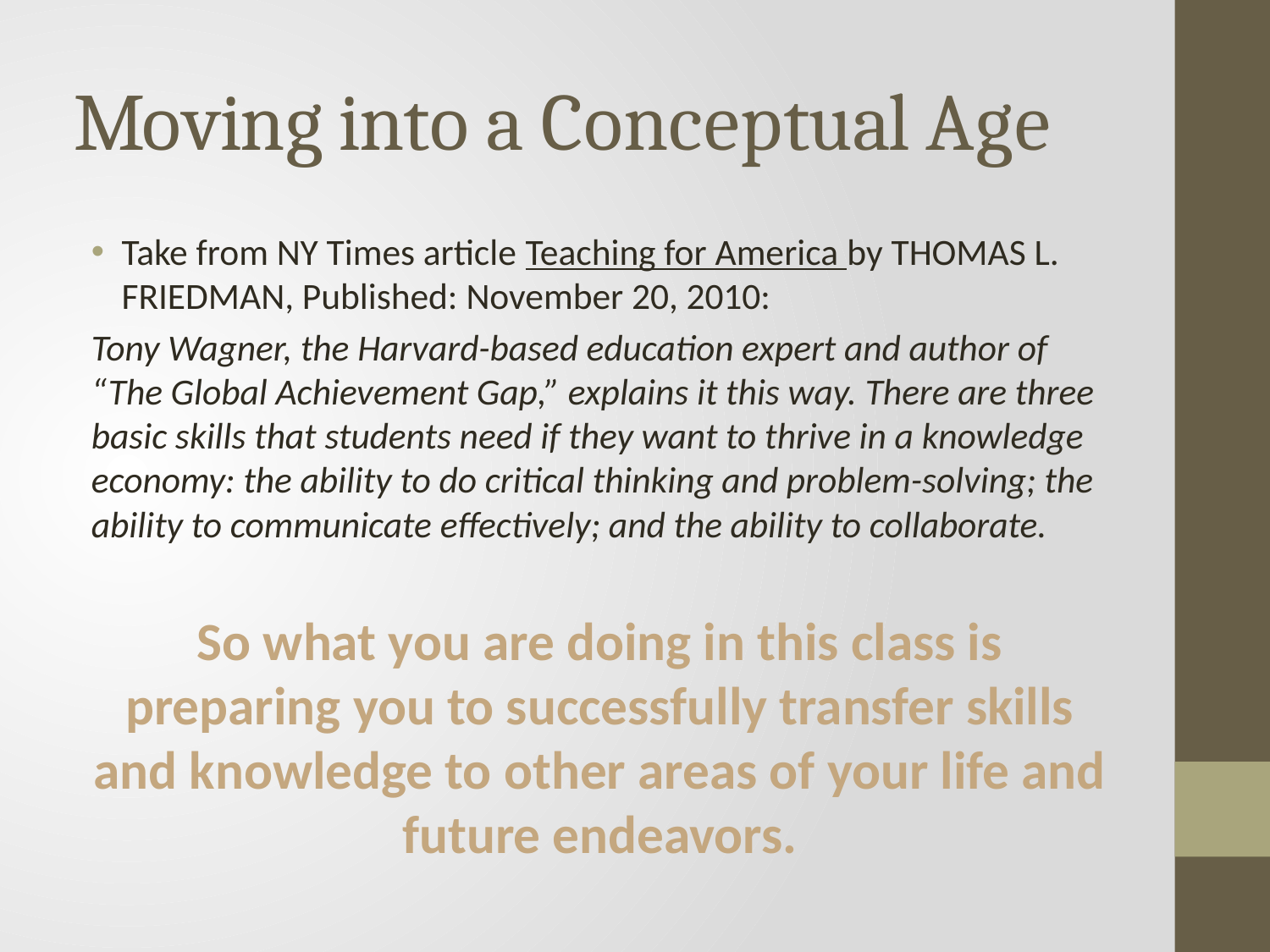

# Moving into a Conceptual Age
Take from NY Times article Teaching for America by THOMAS L. FRIEDMAN, Published: November 20, 2010:
Tony Wagner, the Harvard-based education expert and author of “The Global Achievement Gap,” explains it this way. There are three basic skills that students need if they want to thrive in a knowledge economy: the ability to do critical thinking and problem-solving; the ability to communicate effectively; and the ability to collaborate.

So what you are doing in this class is preparing you to successfully transfer skills and knowledge to other areas of your life and future endeavors.